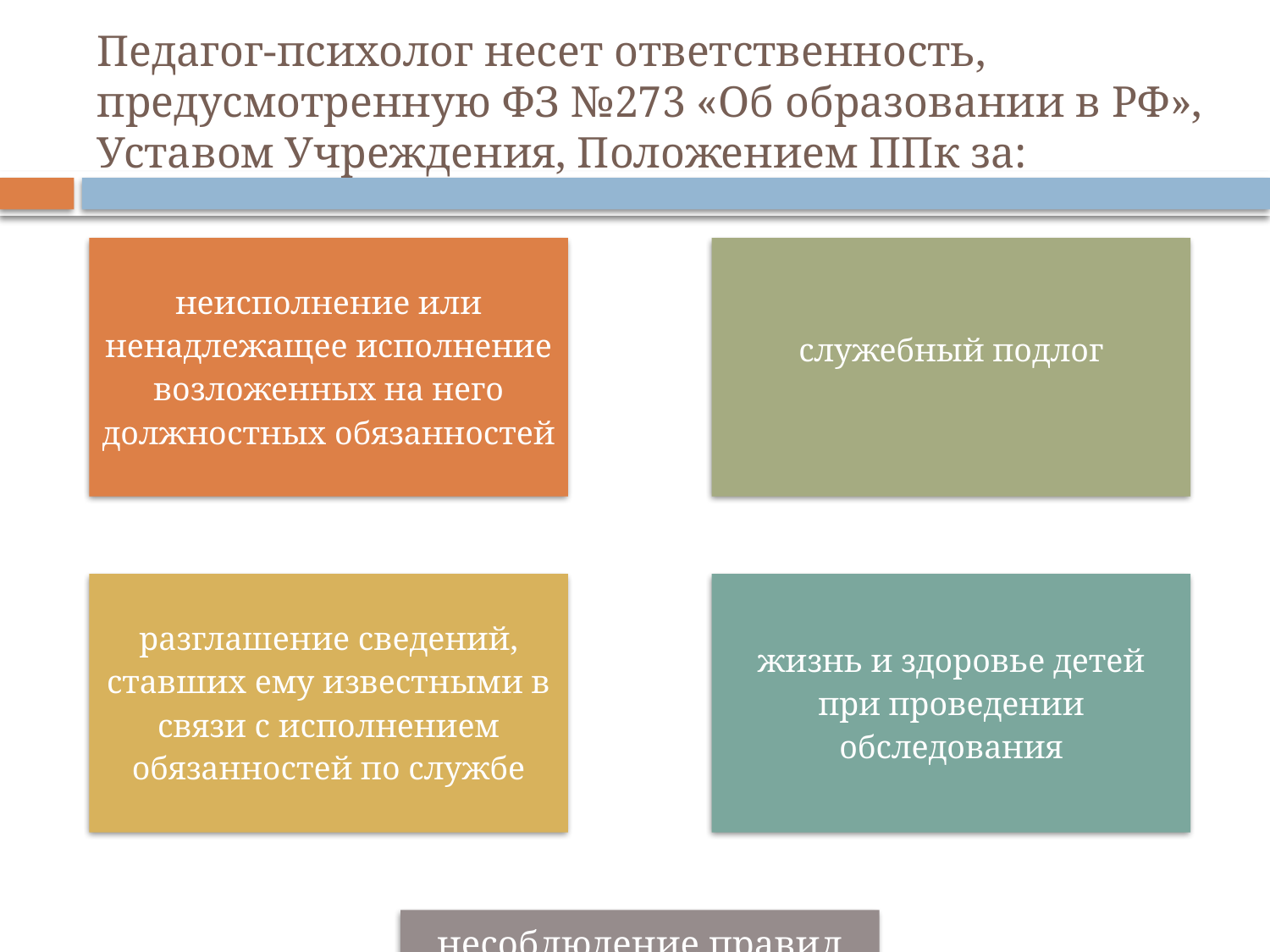

# Педагог-психолог несет ответственность, предусмотренную ФЗ №273 «Об образовании в РФ», Уставом Учреждения, Положением ППк за:
неисполнение или ненадлежащее исполнение возложенных на него должностных обязанностей
служебный подлог
разглашение сведений, ставших ему известными в связи с исполнением обязанностей по службе
жизнь и здоровье детей при проведении обследования